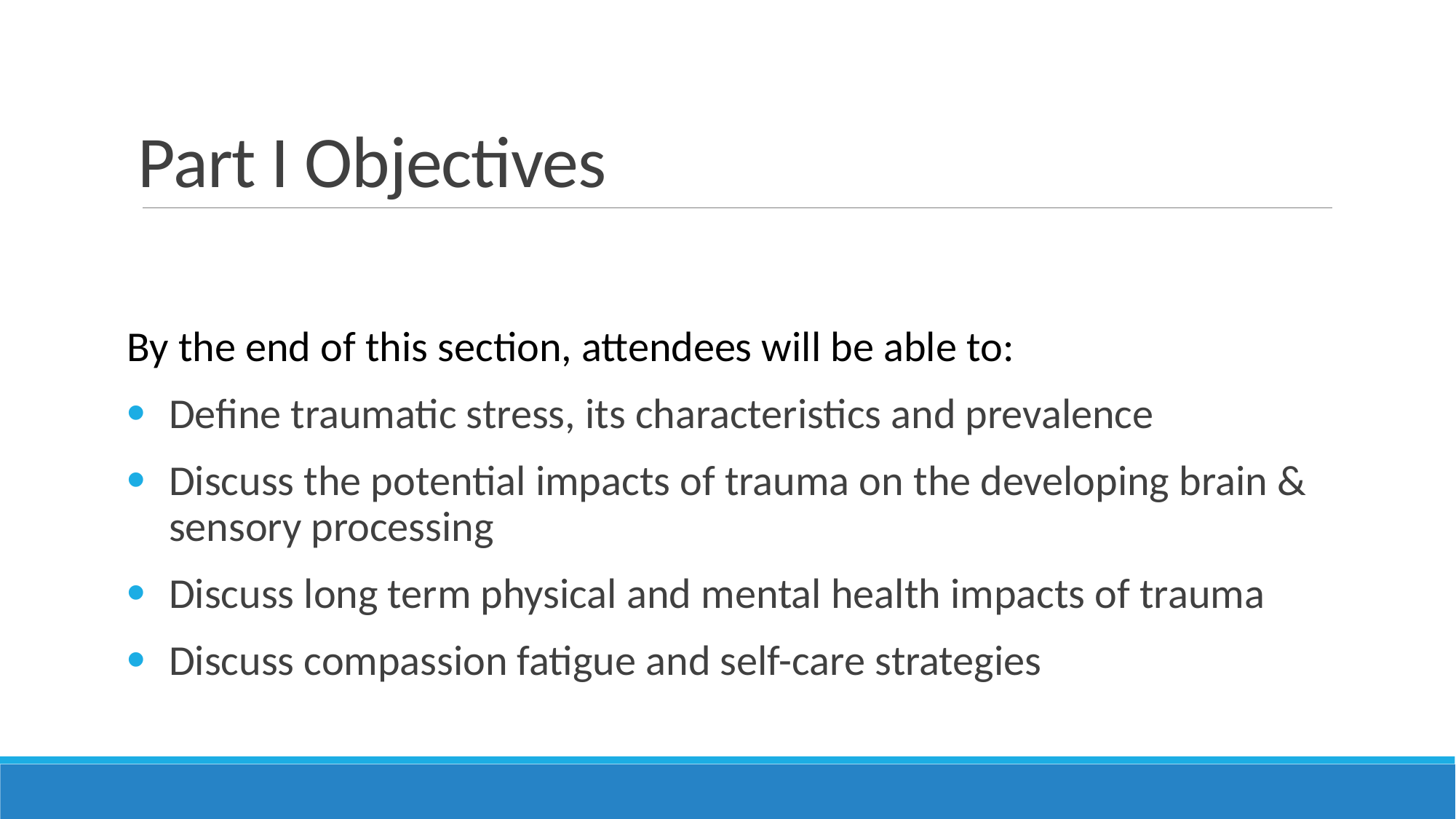

# Part I Objectives
By the end of this section, attendees will be able to:
Define traumatic stress, its characteristics and prevalence
Discuss the potential impacts of trauma on the developing brain & sensory processing
Discuss long term physical and mental health impacts of trauma
Discuss compassion fatigue and self-care strategies